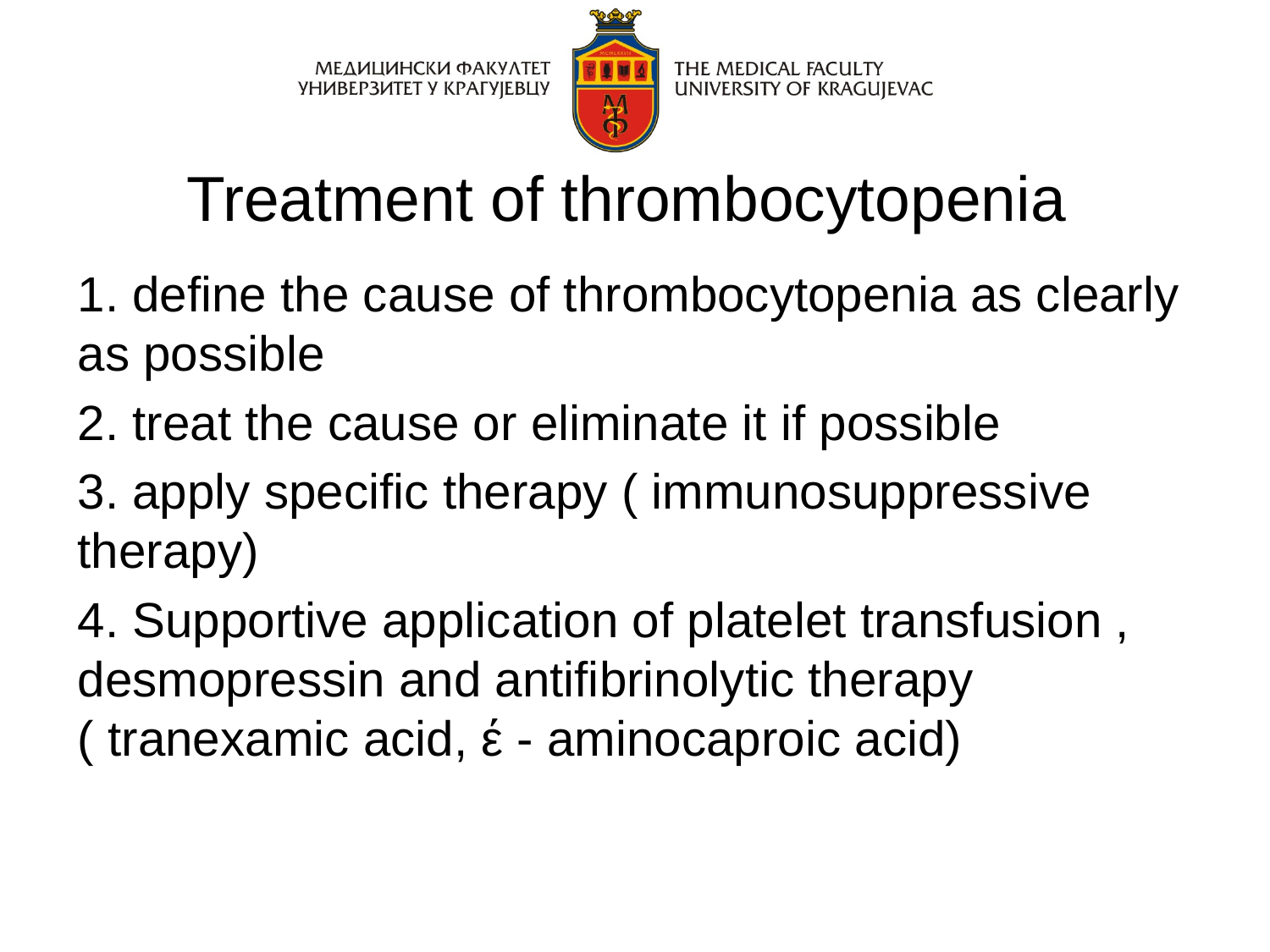

# Treatment of thrombocytopenia
1. define the cause of thrombocytopenia as clearly as possible
2. treat the cause or eliminate it if possible
3. apply specific therapy ( immunosuppressive therapy)
4. Supportive application of platelet transfusion , desmopressin and antifibrinolytic therapy ( tranexamic acid, έ - aminocaproic acid)